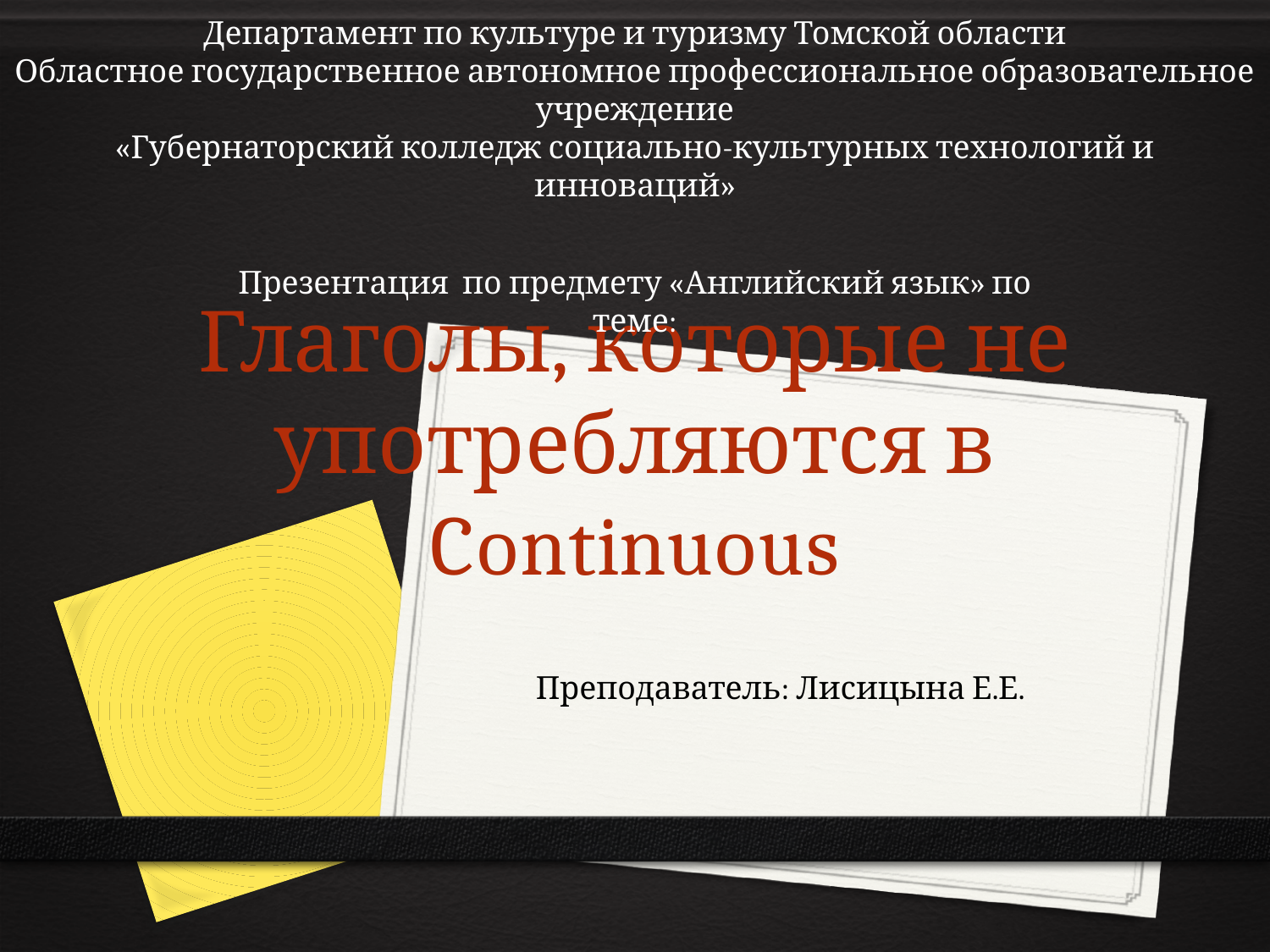

Департамент по культуре и туризму Томской области
Областное государственное автономное профессиональное образовательное учреждение
«Губернаторский колледж социально-культурных технологий и инноваций»
Презентация  по предмету «Английский язык» по теме:
# Глаголы, которые не употребляются в Continuous
Преподаватель: Лисицына Е.Е.